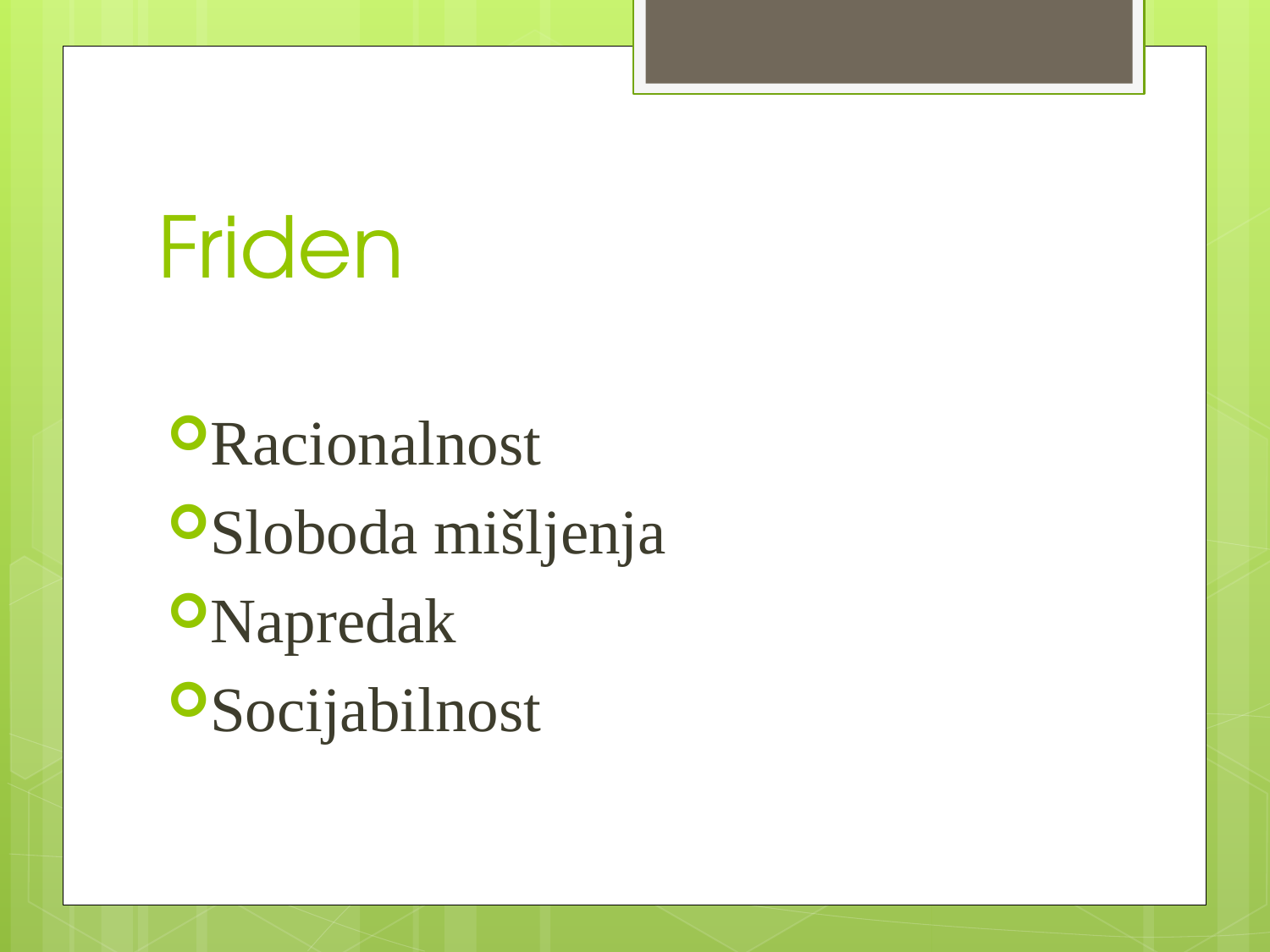

# Friden
Racionalnost
Sloboda mišljenja
Napredak
Socijabilnost